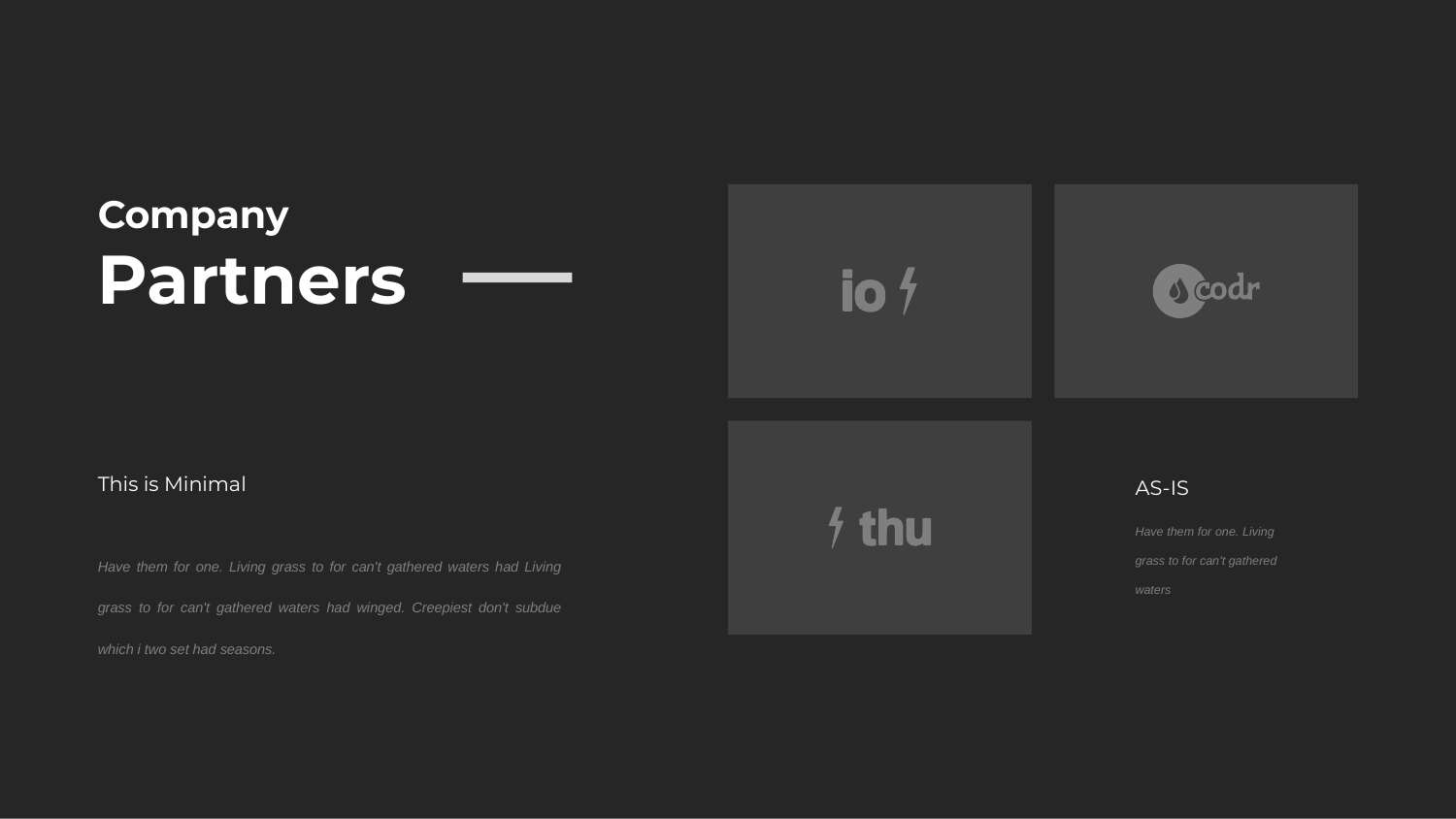

Company
Partners

This is Minimal
Have them for one. Living grass to for can't gathered waters had Living grass to for can't gathered waters had winged. Creepiest don't subdue which i two set had seasons.

AS-IS
Have them for one. Living grass to for can't gathered waters